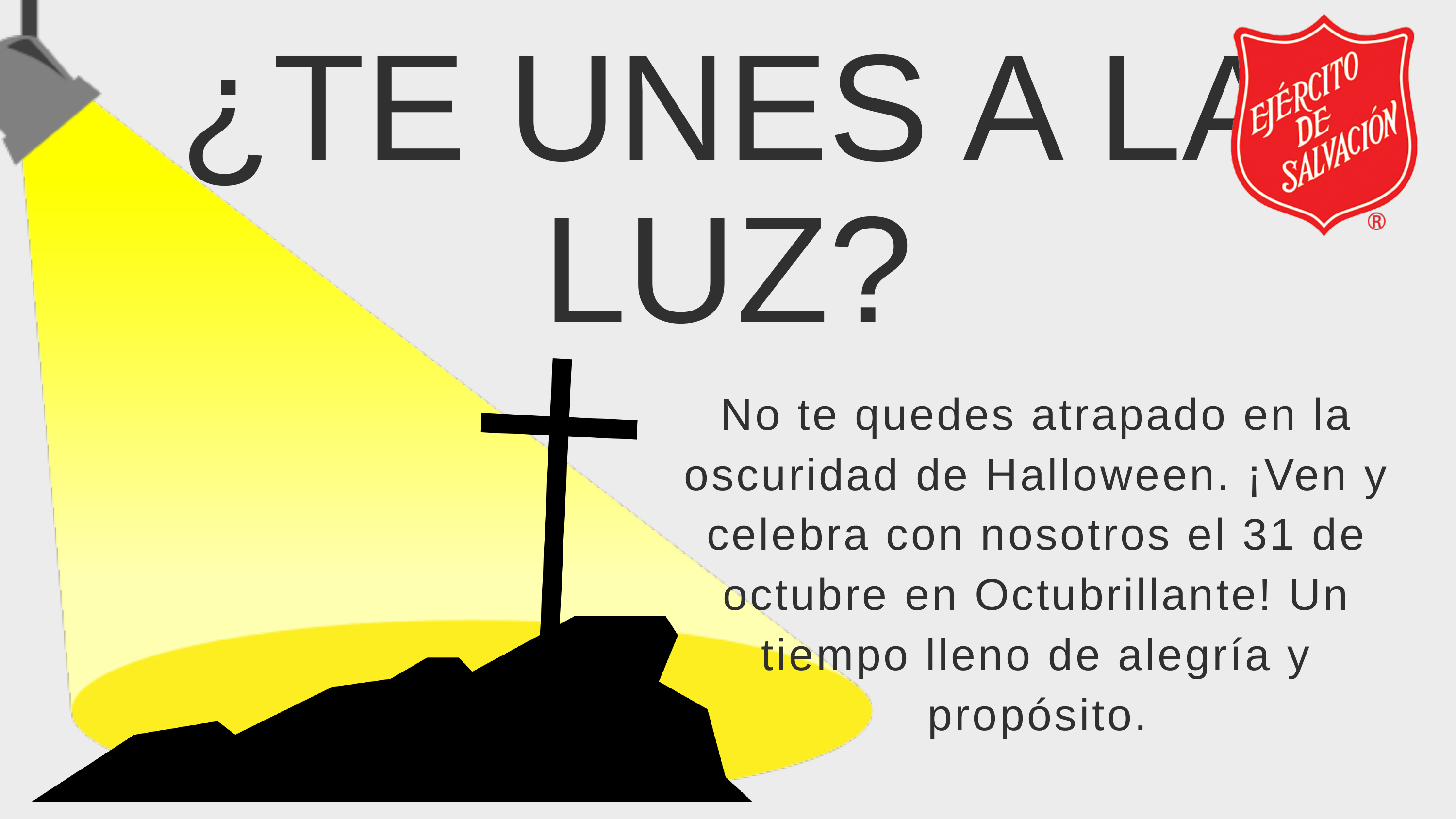

¿TE UNES A LA LUZ?

No te quedes atrapado en la oscuridad de Halloween. ¡Ven y celebra con nosotros el 31 de octubre en Octubrillante! Un tiempo lleno de alegría y propósito.